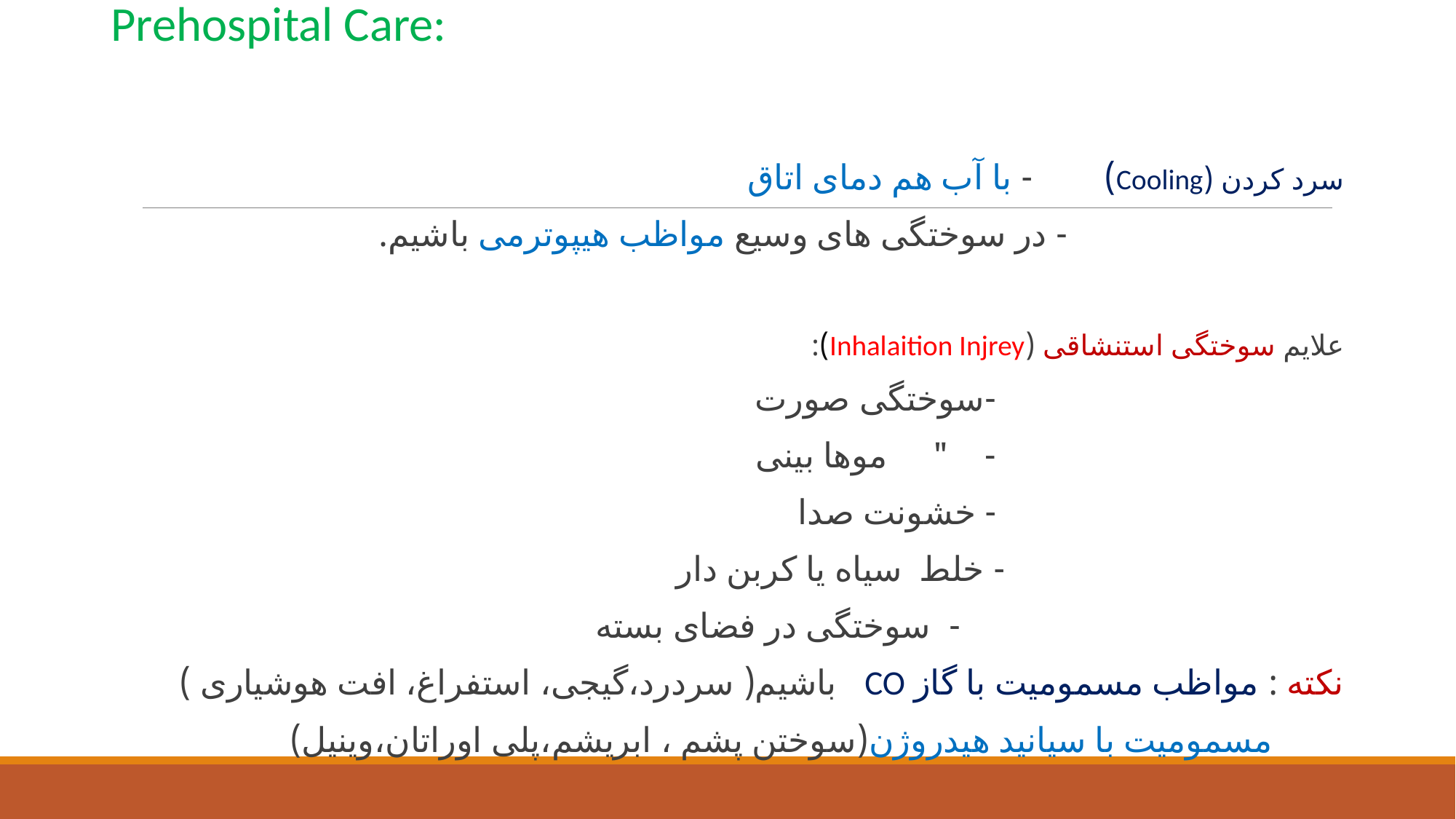

# Prehospital Care:

سرد کردن (Cooling)        - با آب هم دمای اتاق
                               - در سوختگی های وسیع مواظب هیپوترمی باشیم.

علایم سوختگی استنشاقی (Inhalaition Injrey):
                                       -سوختگی صورت
                                       -    "     موها بینی
                                       - خشونت صدا
                                      - خلط  سیاه یا کربن دار
                                           -  سوختگی در فضای بسته
نکته : مواظب مسمومیت با گاز CO   باشیم( سردرد،گیجی، استفراغ، افت هوشیاری )
        مسمومیت با سیانید هیدروژن(سوختن پشم ، ابریشم،پلی اوراتان،وینیل)